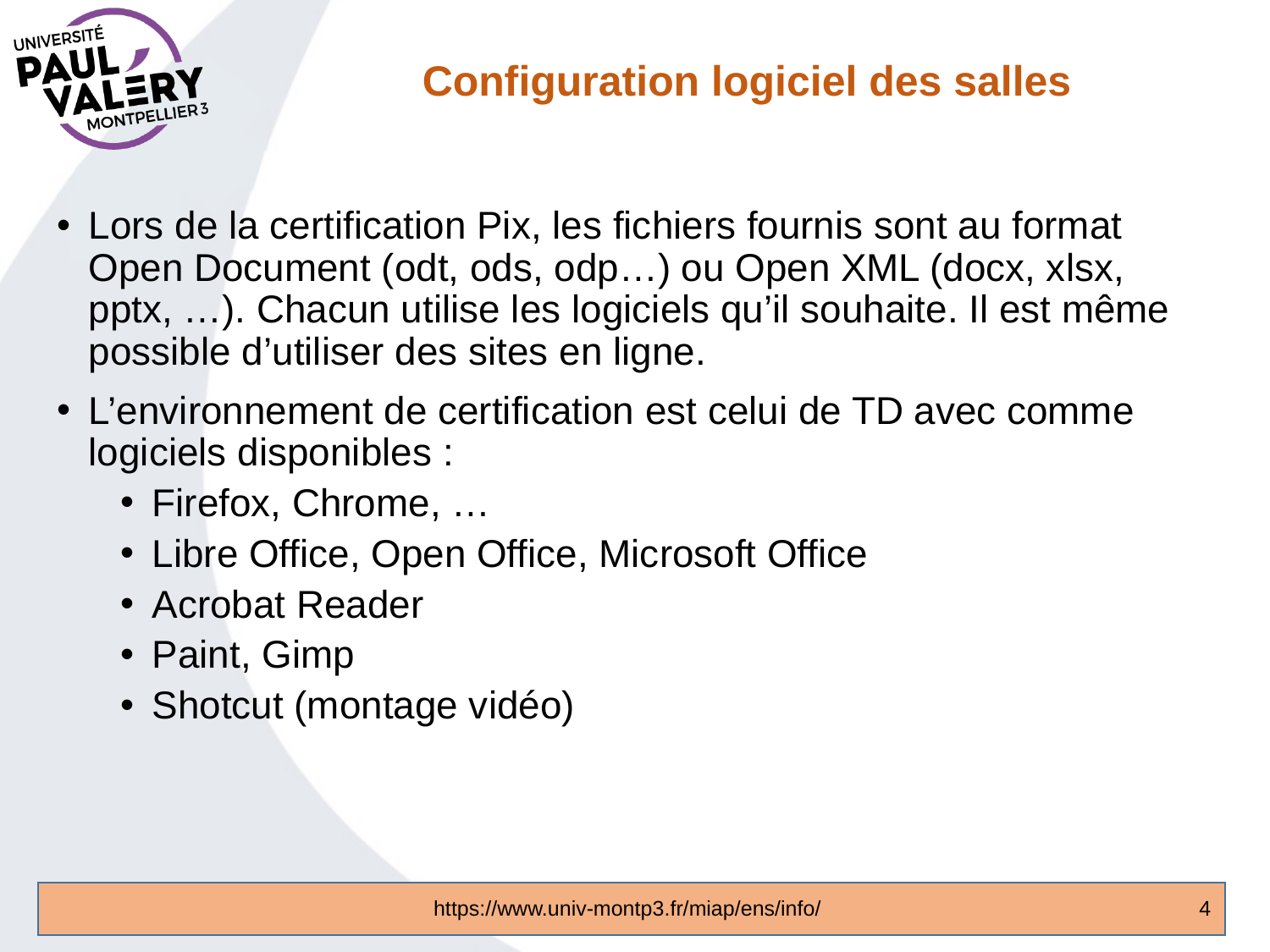

# Configuration logiciel des salles
Lors de la certification Pix, les fichiers fournis sont au format Open Document (odt, ods, odp…) ou Open XML (docx, xlsx, pptx, …). Chacun utilise les logiciels qu’il souhaite. Il est même possible d’utiliser des sites en ligne.
L’environnement de certification est celui de TD avec comme logiciels disponibles :
Firefox, Chrome, …
Libre Office, Open Office, Microsoft Office
Acrobat Reader
Paint, Gimp
Shotcut (montage vidéo)
https://www.univ-montp3.fr/miap/ens/info/
4